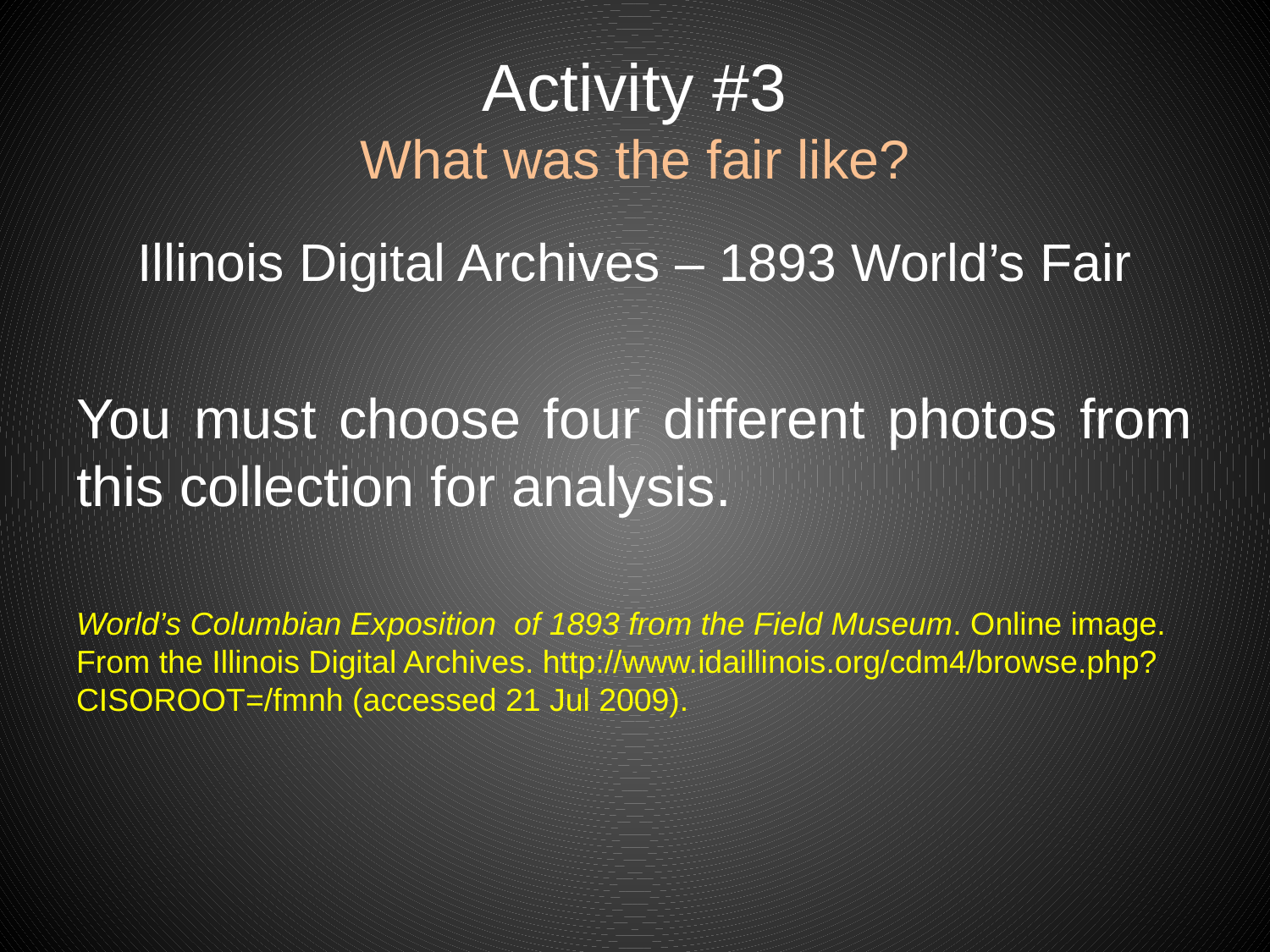

# Activity #3 What was the fair like?
Illinois Digital Archives – 1893 World’s Fair

You must choose four different photos from this collection for analysis.

World’s Columbian Exposition  of 1893 from the Field Museum. Online image. From the Illinois Digital Archives. http://www.idaillinois.org/cdm4/browse.php?CISOROOT=/fmnh (accessed 21 Jul 2009).